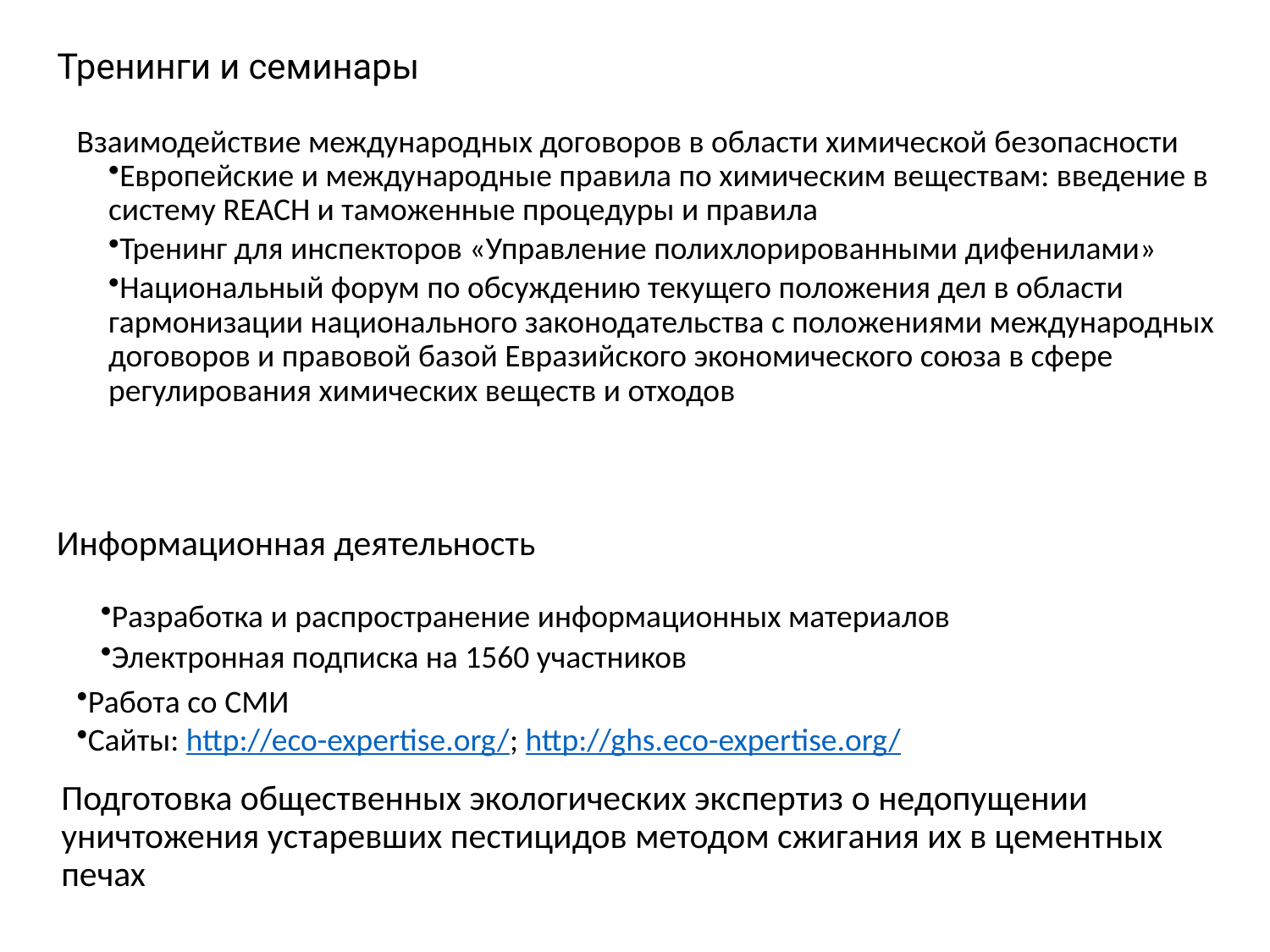

Тренинги и семинары
Взаимодействие международных договоров в области химической безопасности
Европейские и международные правила по химическим веществам: введение в систему REACH и таможенные процедуры и правила
Тренинг для инспекторов «Управление полихлорированными дифенилами»
Национальный форум по обсуждению текущего положения дел в области гармонизации национального законодательства с положениями международных договоров и правовой базой Евразийского экономического союза в сфере регулирования химических веществ и отходов
Информационная деятельность
Разработка и распространение информационных материалов
Электронная подписка на 1560 участников
Работа со СМИ
Сайты: http://eco-expertise.org/; http://ghs.eco-expertise.org/

Подготовка общественных экологических экспертиз о недопущении уничтожения устаревших пестицидов методом сжигания их в цементных печах